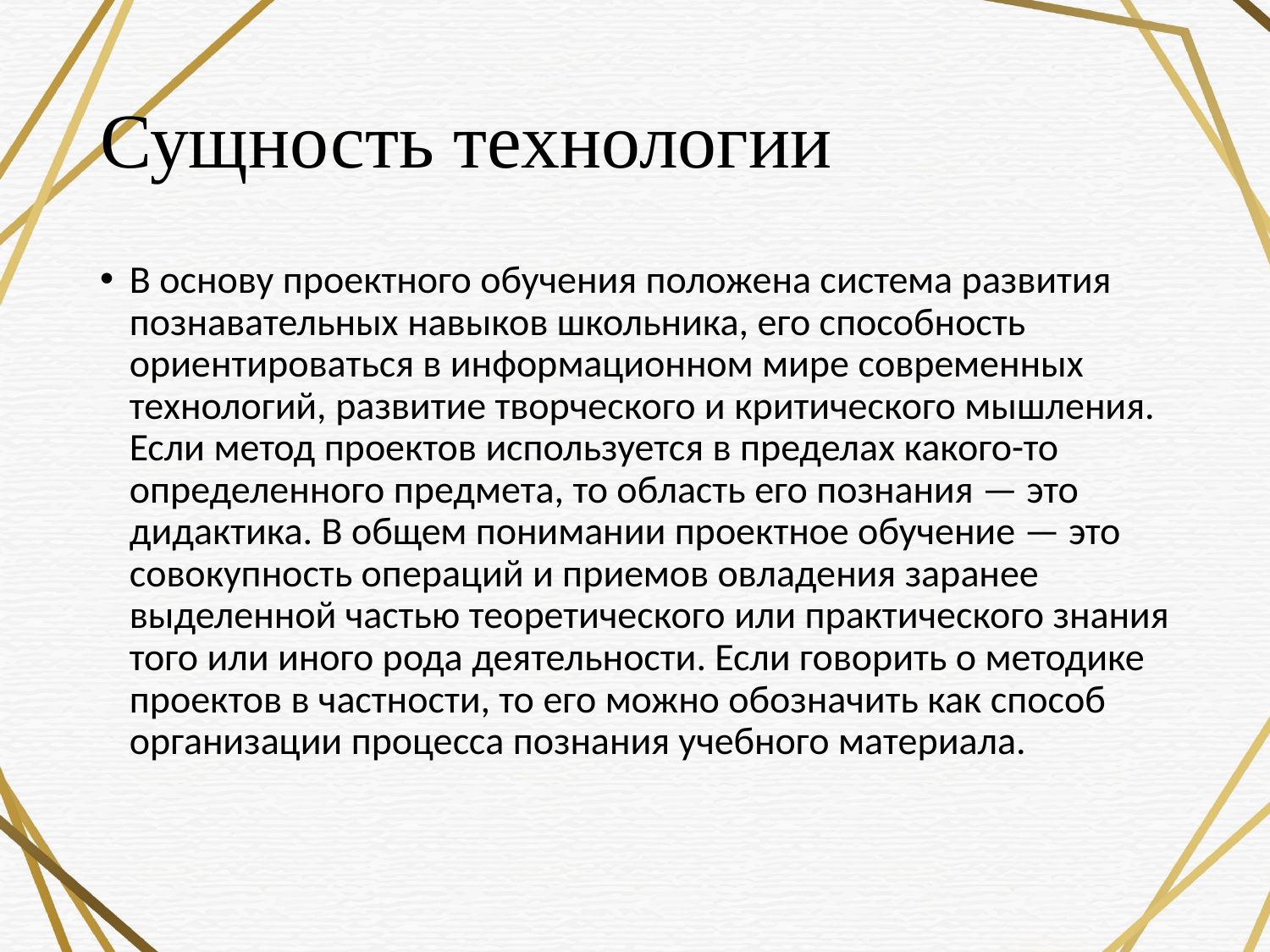

# Сущность технологии
В основу проектного обучения положена система развития познавательных навыков школьника, его способность ориентироваться в информационном мире современных технологий, развитие творческого и критического мышления. Если метод проектов используется в пределах какого-то определенного предмета, то область его познания — это дидактика. В общем понимании проектное обучение — это совокупность операций и приемов овладения заранее выделенной частью теоретического или практического знания того или иного рода деятельности. Если говорить о методике проектов в частности, то его можно обозначить как способ организации процесса познания учебного материала.